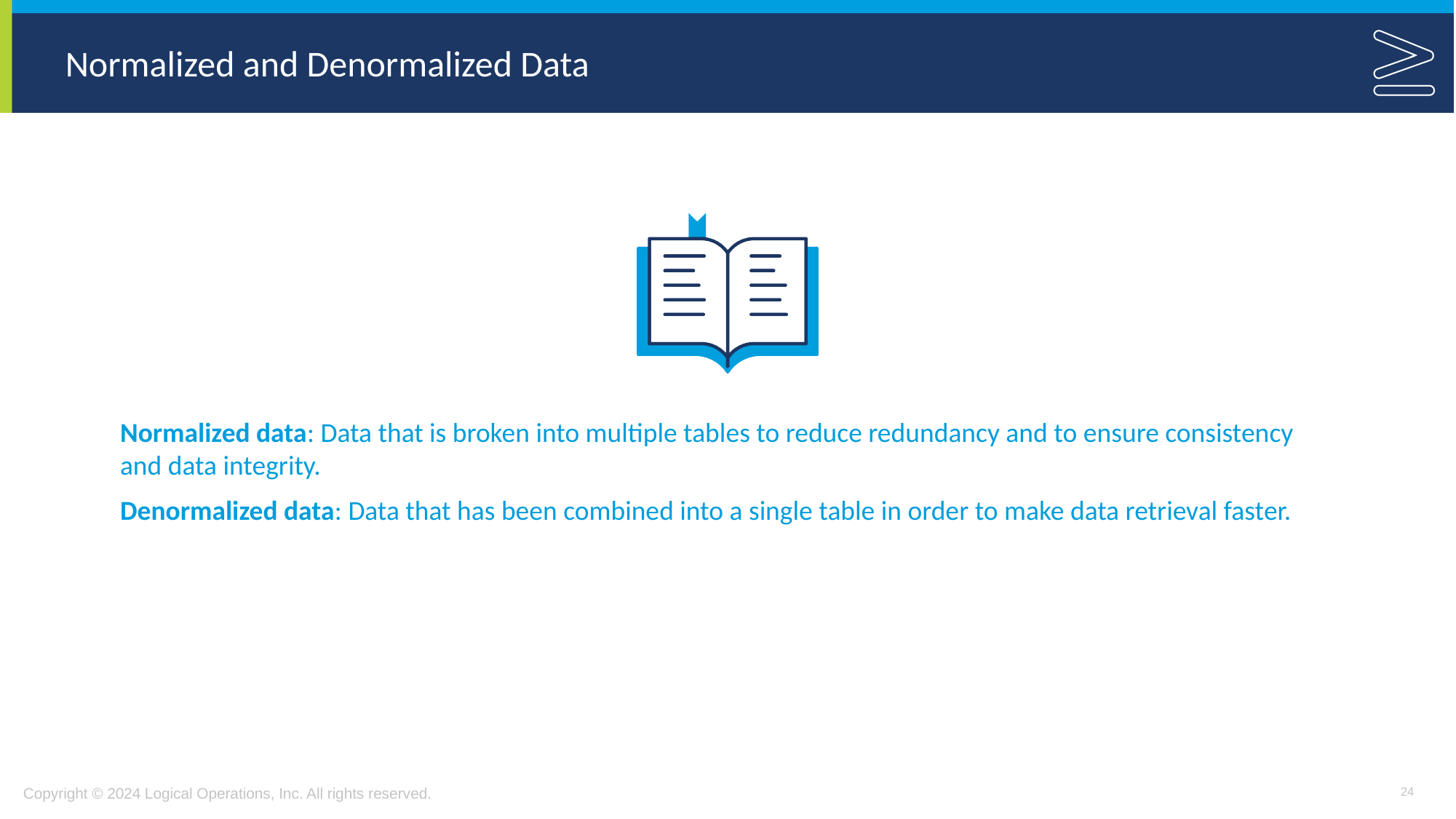

# Normalized and Denormalized Data
Normalized data: Data that is broken into multiple tables to reduce redundancy and to ensure consistency and data integrity.
Denormalized data: Data that has been combined into a single table in order to make data retrieval faster.
24